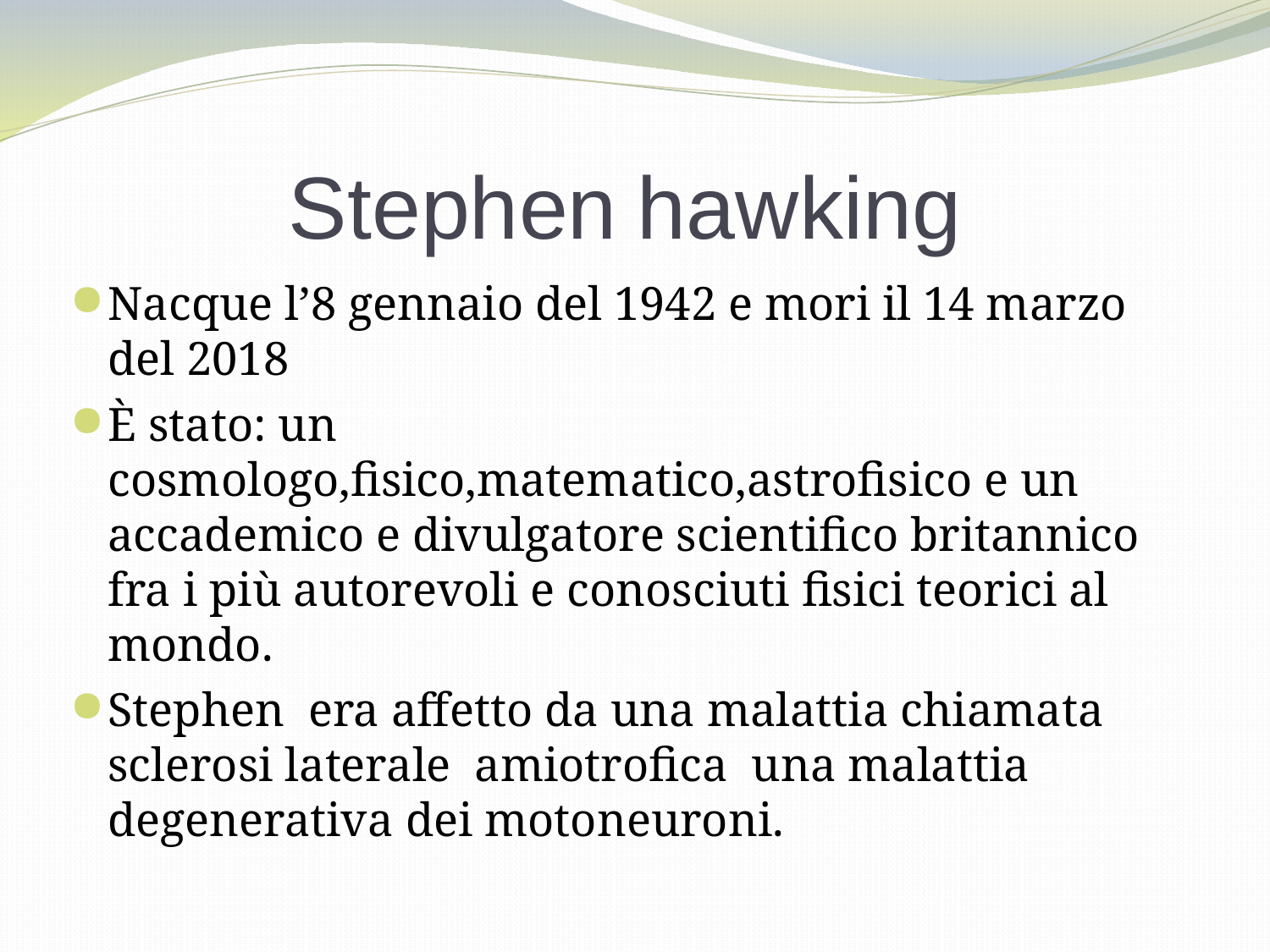

# Stephen hawking
Nacque l’8 gennaio del 1942 e mori il 14 marzo del 2018
È stato: un cosmologo,fisico,matematico,astrofisico e un accademico e divulgatore scientifico britannico fra i più autorevoli e conosciuti fisici teorici al mondo.
Stephen  era affetto da una malattia chiamata  sclerosi laterale  amiotrofica  una malattia degenerativa dei motoneuroni.